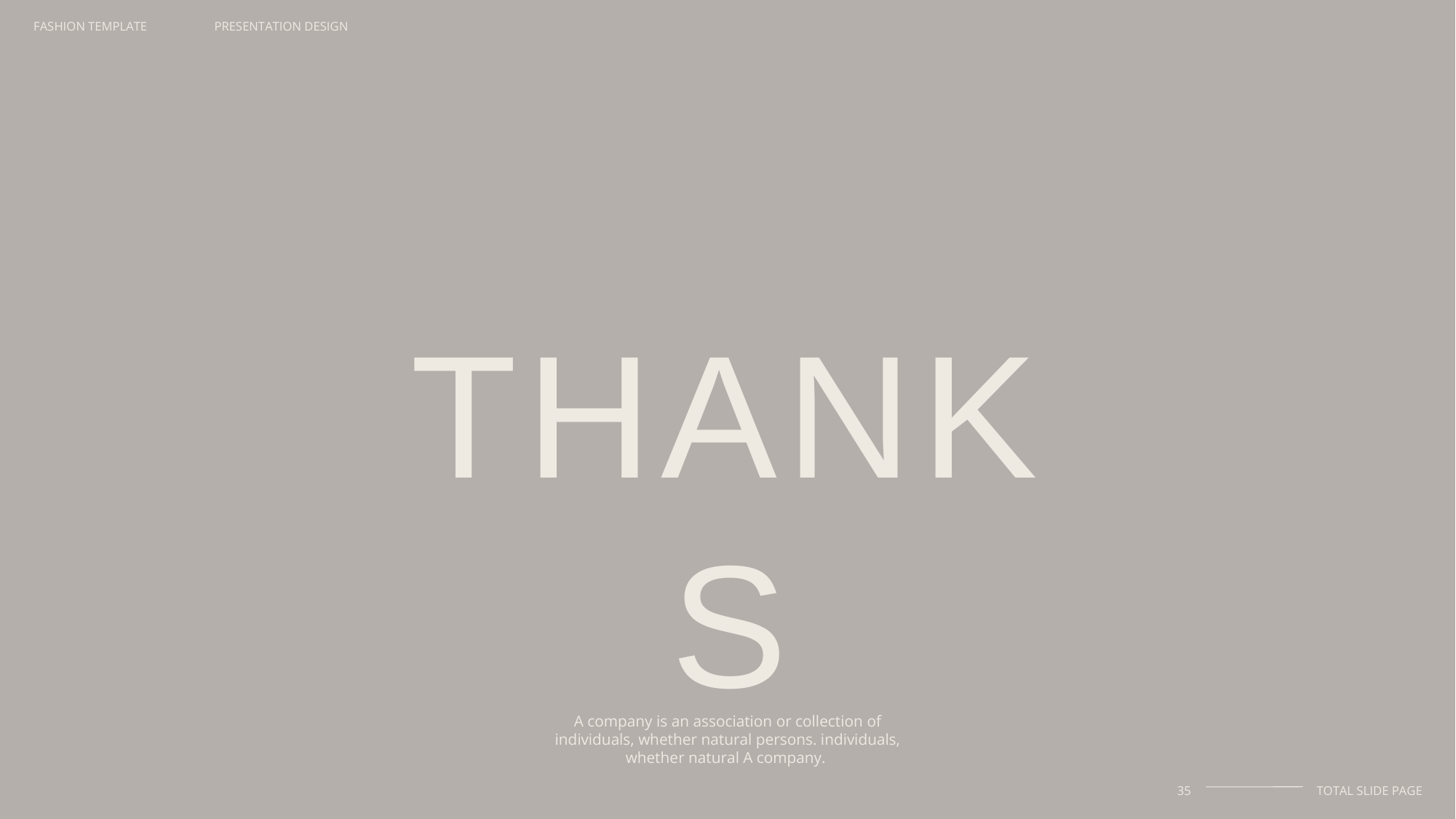

FASHION TEMPLATE
PRESENTATION DESIGN

THANKS
A company is an association or collection of individuals, whether natural persons. individuals, whether natural A company.
35
TOTAL SLIDE PAGE